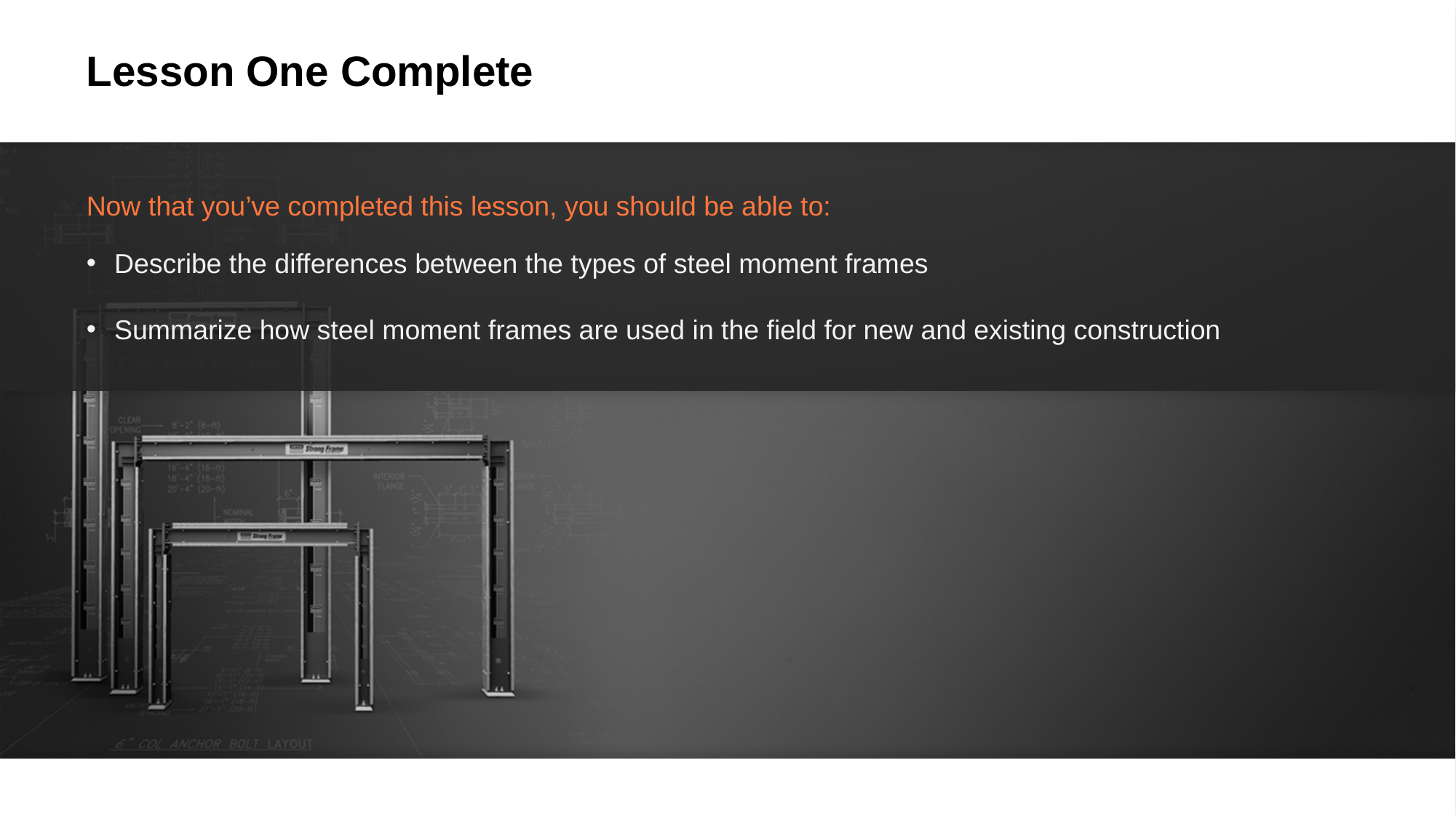

# Lesson One Complete
Now that you’ve completed this lesson, you should be able to:
Describe the differences between the types of steel moment frames
Summarize how steel moment frames are used in the field for new and existing construction